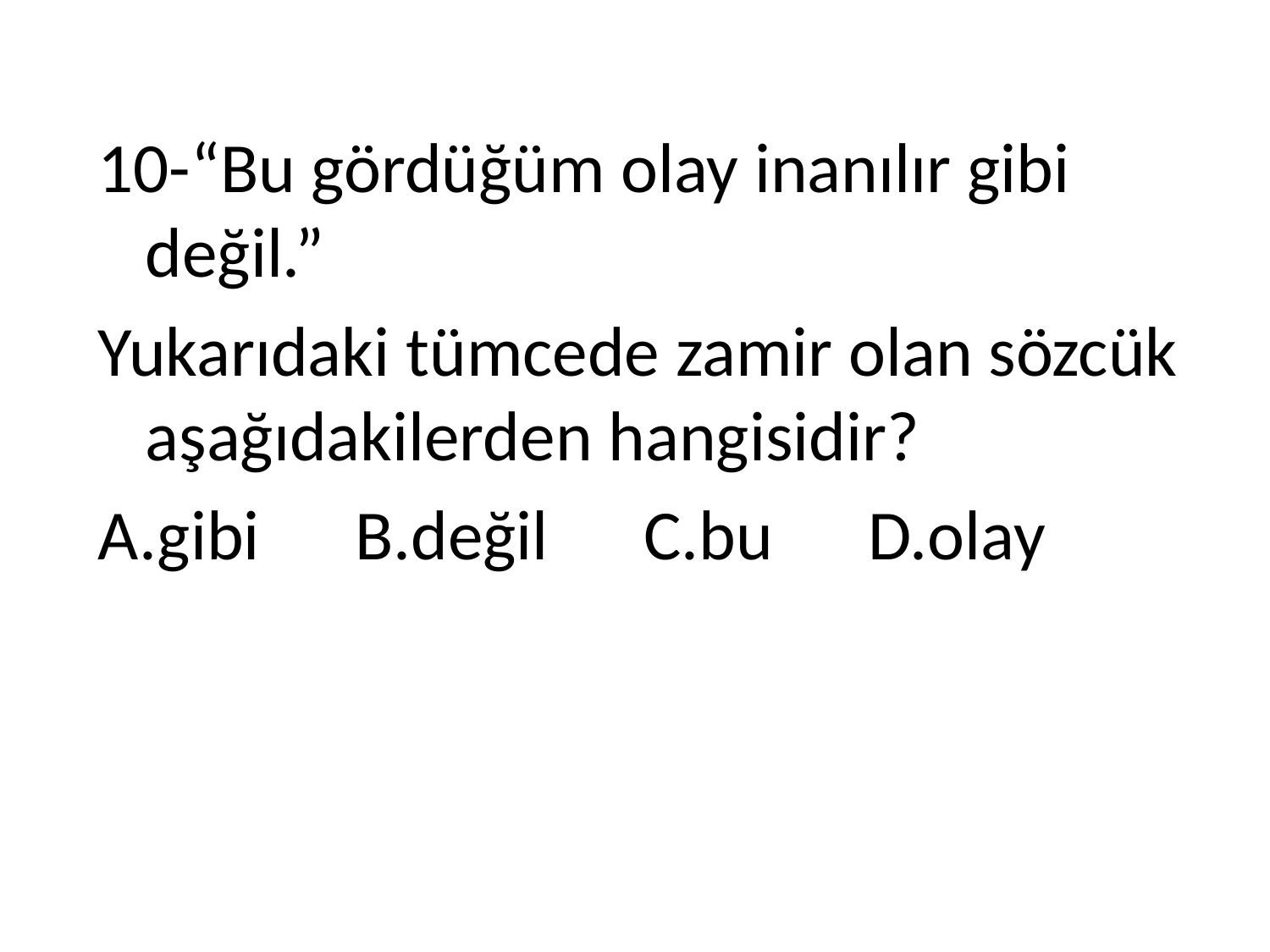

10-“Bu gördüğüm olay inanılır gibi değil.”
Yukarıdaki tümcede zamir olan sözcük aşağıdakilerden hangisidir?
A.gibi      B.değil      C.bu      D.olay